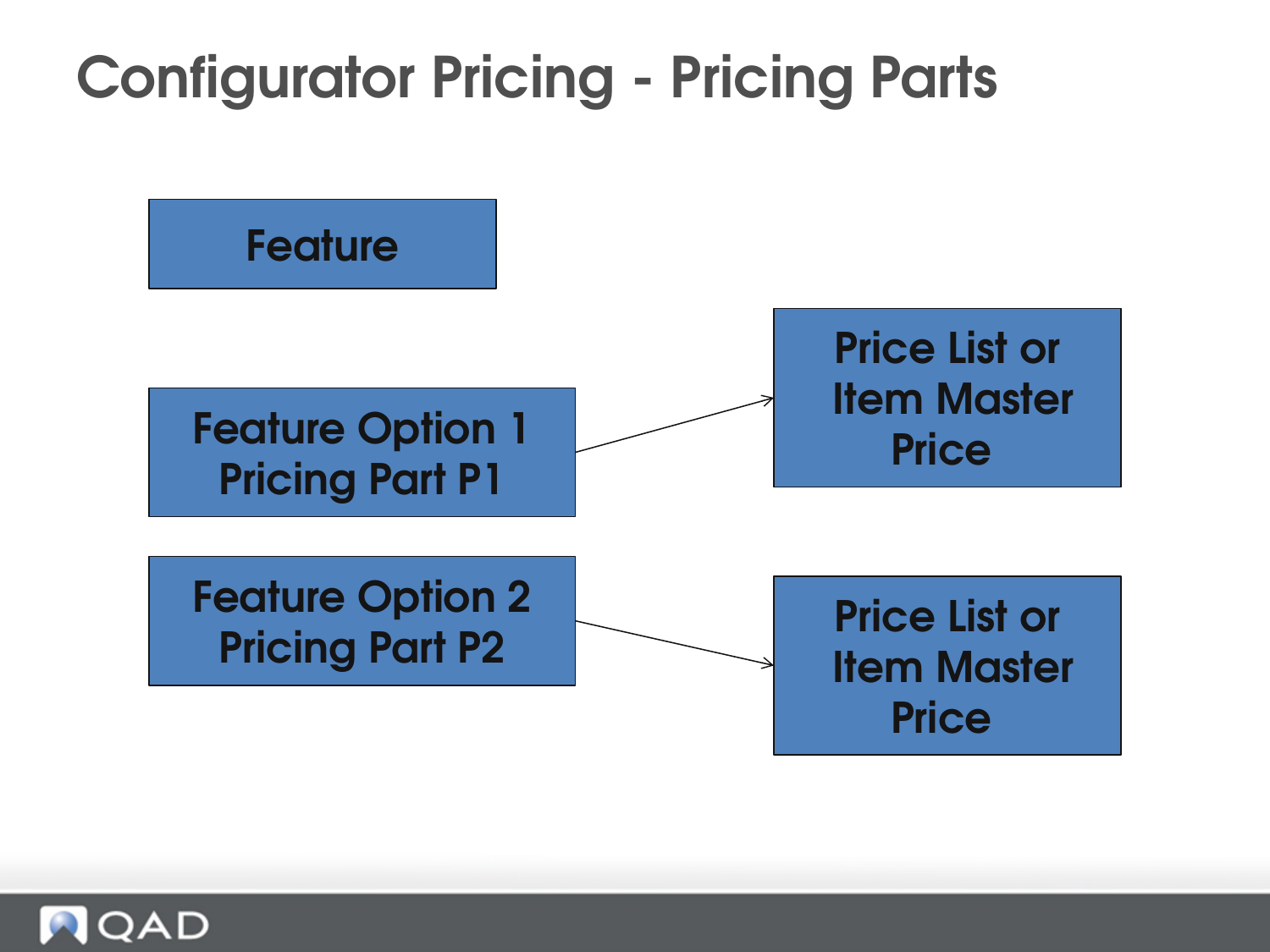

# Configurator Pricing - Pricing Parts
Feature
Price List or
 Item Master
Price
Feature Option 1
Pricing Part P1
Feature Option 2
Pricing Part P2
Price List or
 Item Master
Price